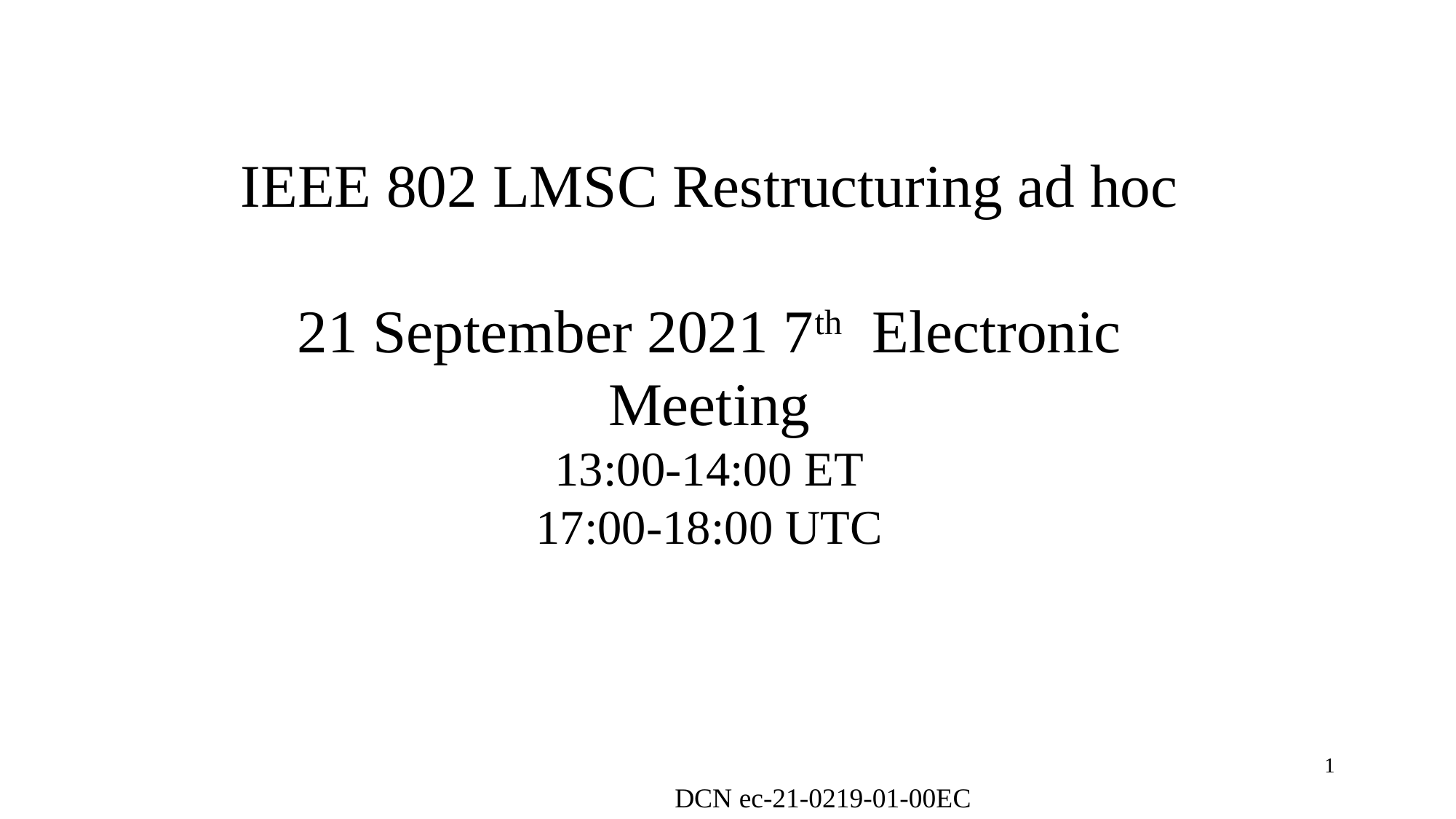

# IEEE 802 LMSC Restructuring ad hoc 21 September 2021 7th  Electronic Meeting 13:00-14:00 ET 17:00-18:00 UTC
1
DCN ec-21-0219-01-00EC